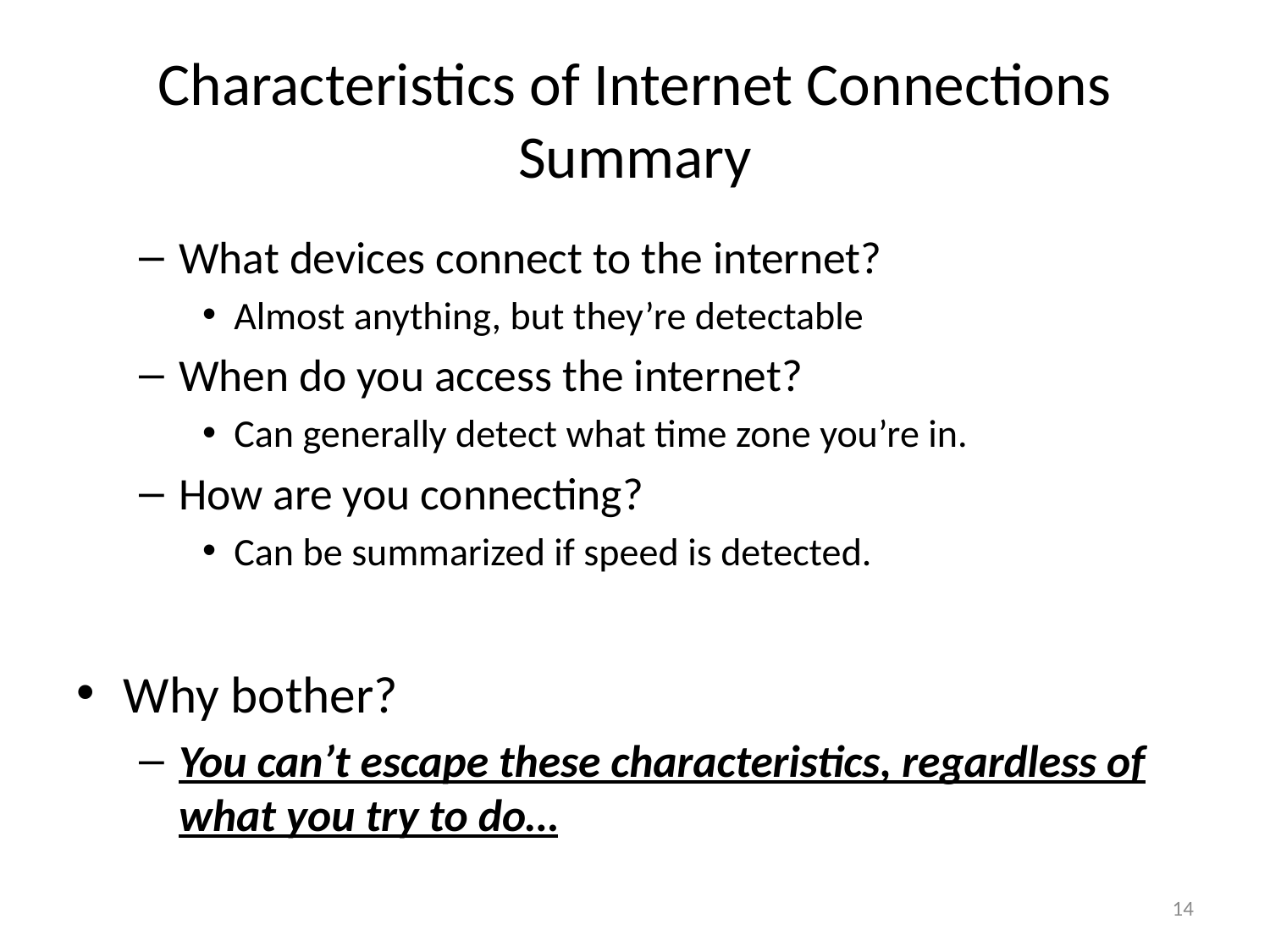

# Characteristics of Internet Connections Summary
What devices connect to the internet?
Almost anything, but they’re detectable
When do you access the internet?
Can generally detect what time zone you’re in.
How are you connecting?
Can be summarized if speed is detected.

Why bother?
You can’t escape these characteristics, regardless of what you try to do…
14